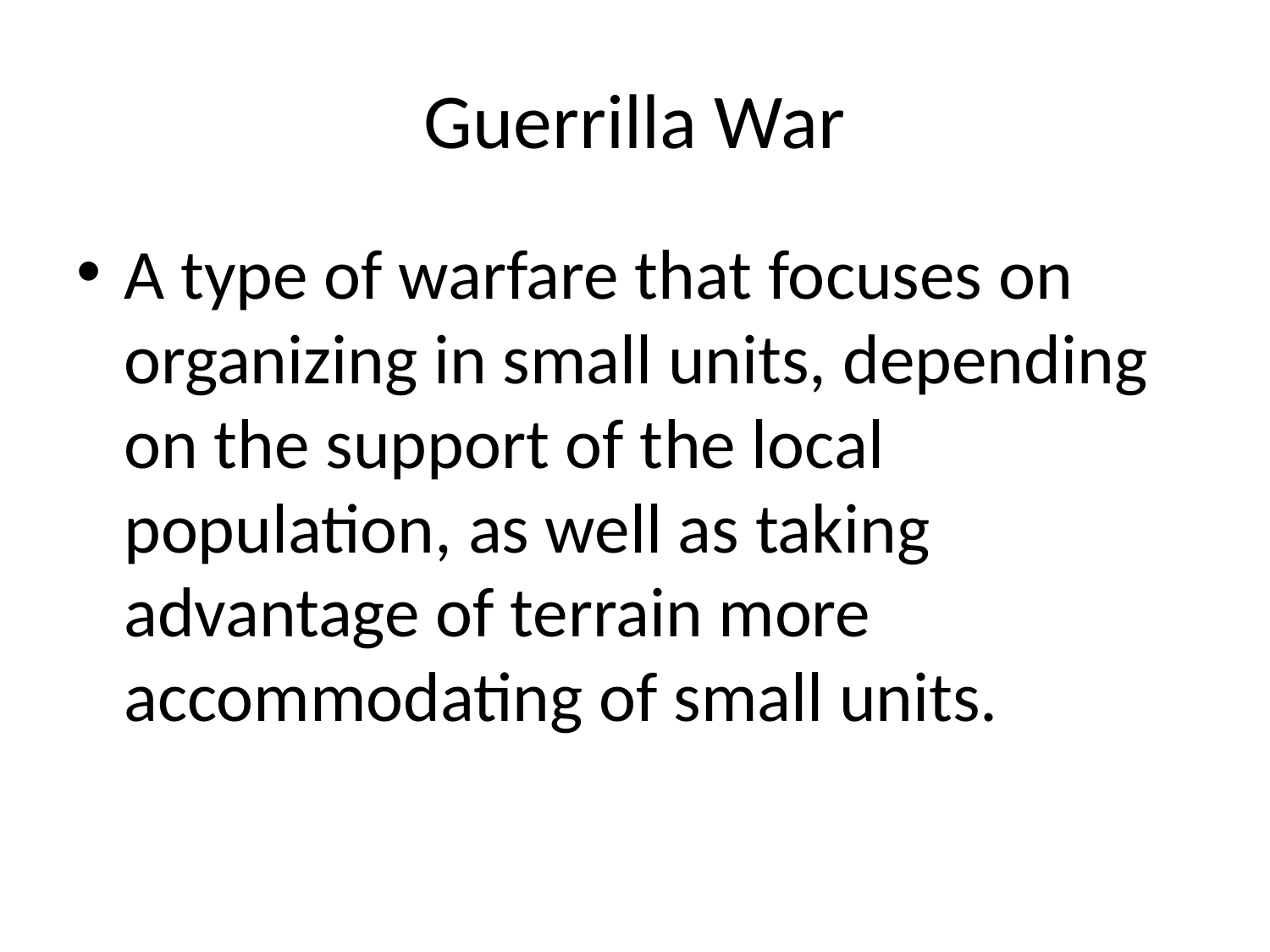

# Guerrilla War
A type of warfare that focuses on organizing in small units, depending on the support of the local population, as well as taking advantage of terrain more accommodating of small units.